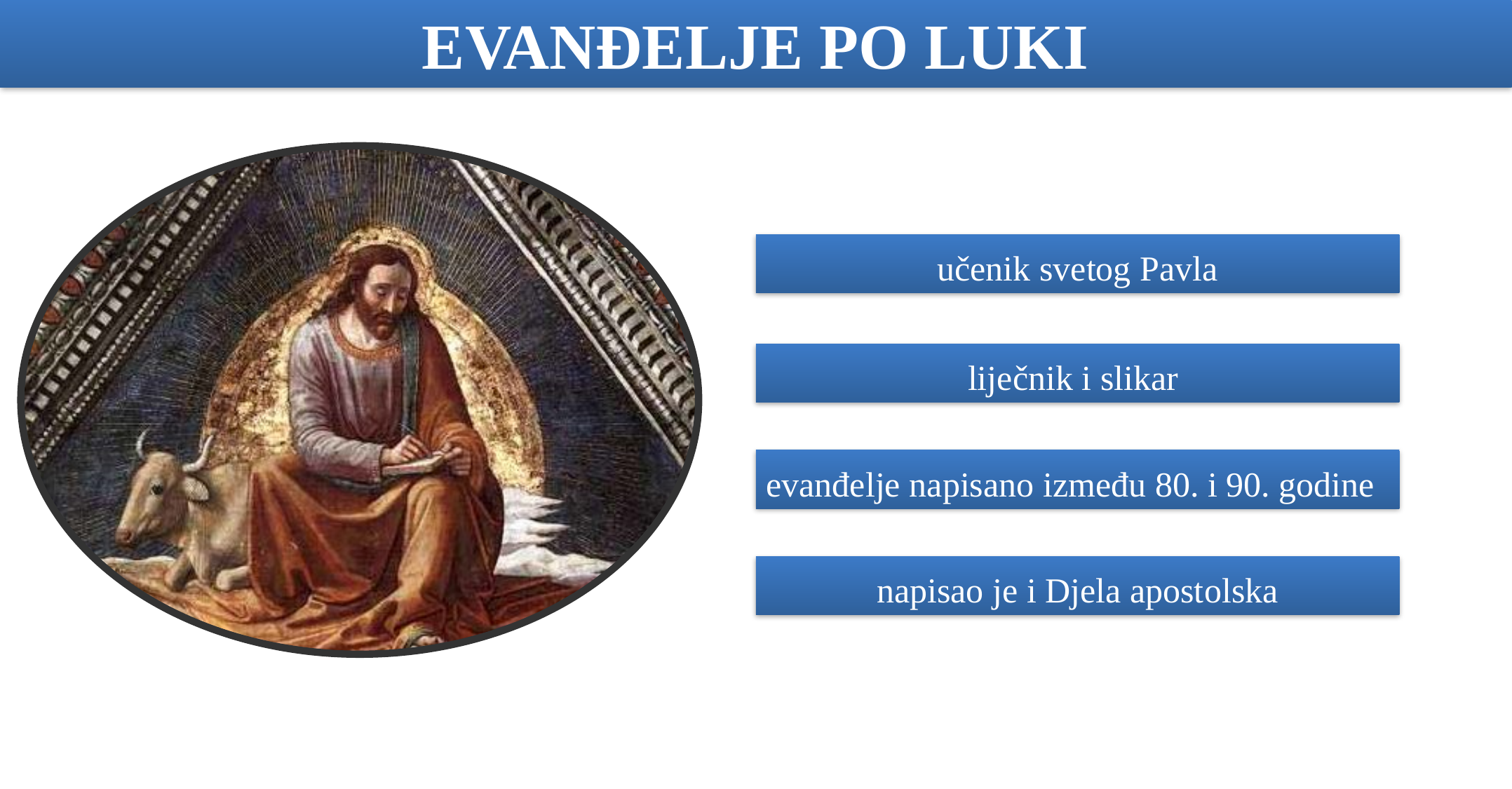

EVANĐELJE PO LUKI

učenik svetog Pavla
liječnik i slikar
evanđelje napisano između 80. i 90. godine
napisao je i Djela apostolska